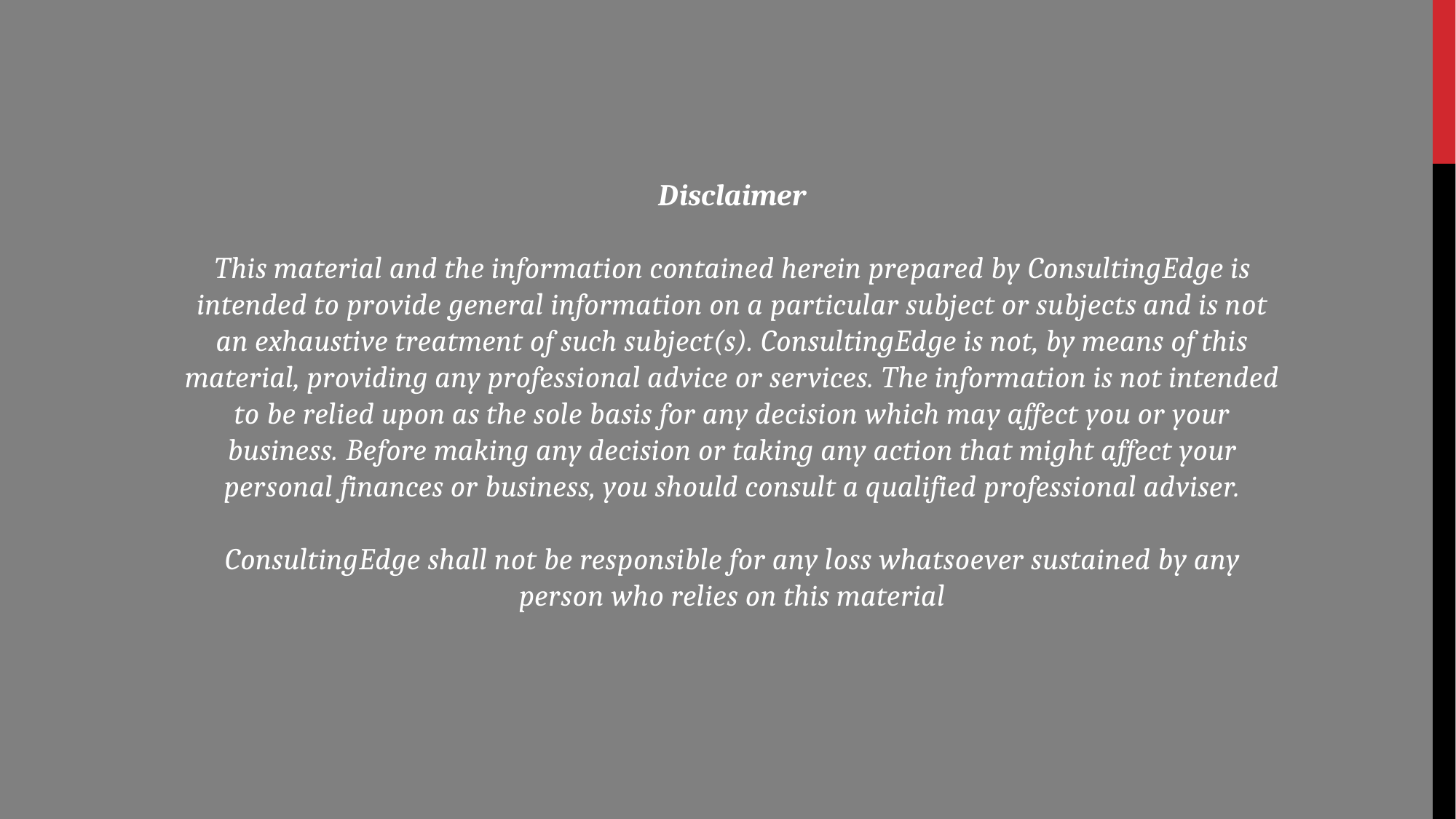

Disclaimer

This material and the information contained herein prepared by ConsultingEdge is intended to provide general information on a particular subject or subjects and is not an exhaustive treatment of such subject(s). ConsultingEdge is not, by means of this material, providing any professional advice or services. The information is not intended to be relied upon as the sole basis for any decision which may affect you or your business. Before making any decision or taking any action that might affect your personal finances or business, you should consult a qualified professional adviser.

ConsultingEdge shall not be responsible for any loss whatsoever sustained by any person who relies on this material